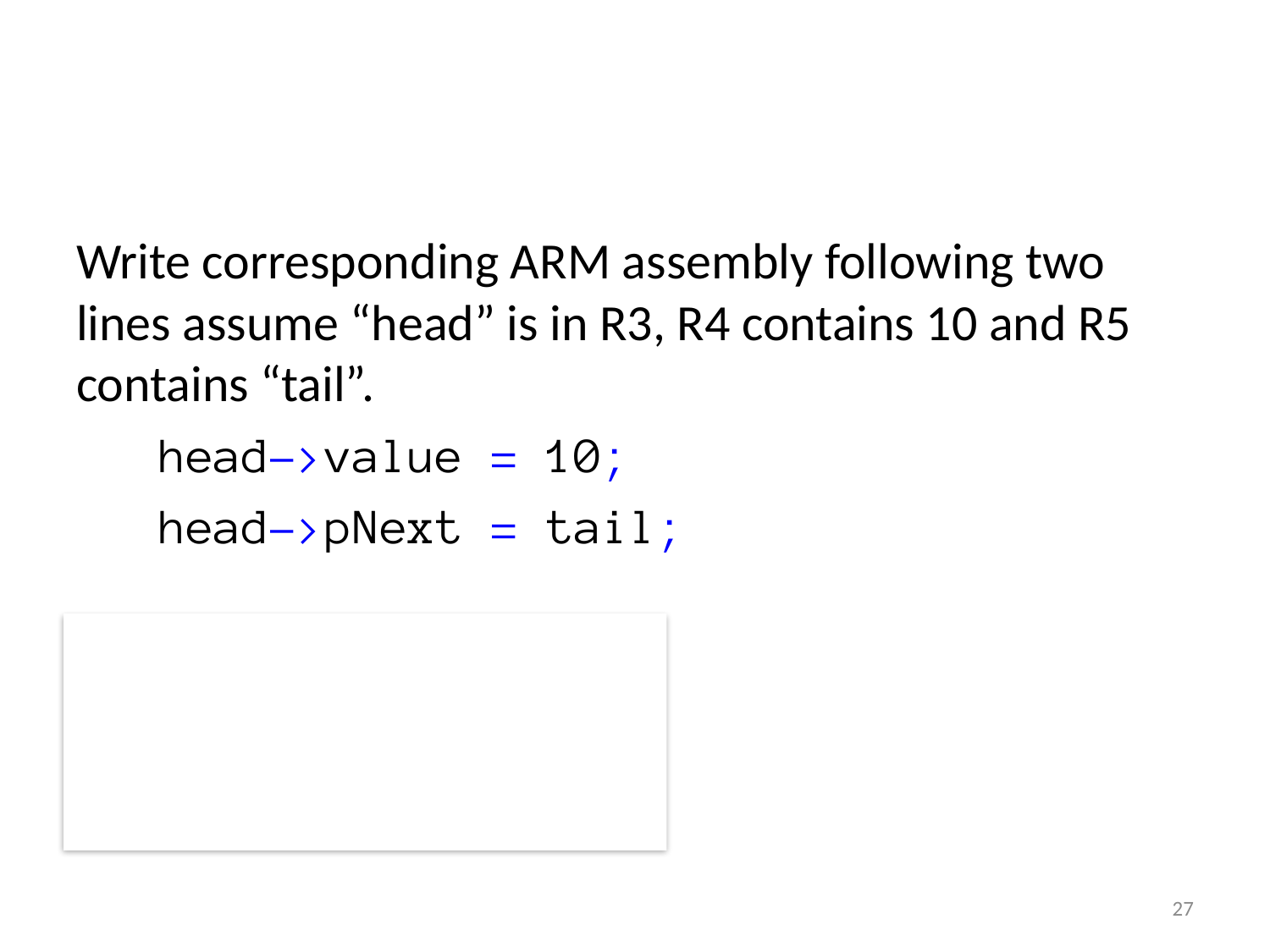

#
Write corresponding ARM assembly following two lines assume “head” is in R3, R4 contains 10 and R5 contains “tail”.
   head->value = 10;
   head->pNext = tail;

Answer:
	 STR R4,[R3,#0]
   STR R5,[R3,#4]

27